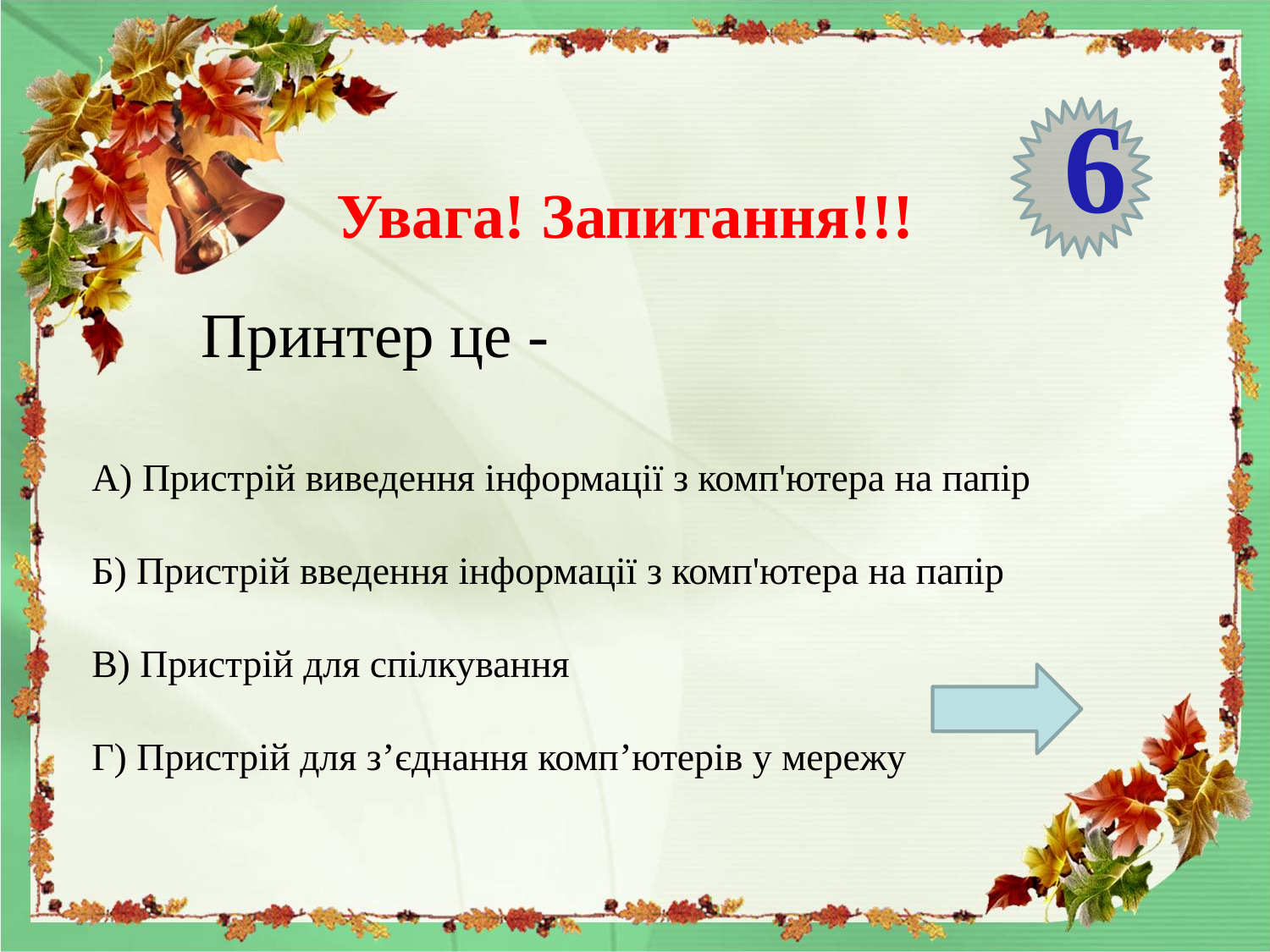

6

Увага! Запитання!!!
Принтер це -
А) Пристрій виведення інформації з комп'ютера на папір

Б) Пристрій введення інформації з комп'ютера на папір

В) Пристрій для спілкування

Г) Пристрій для з’єднання комп’ютерів у мережу